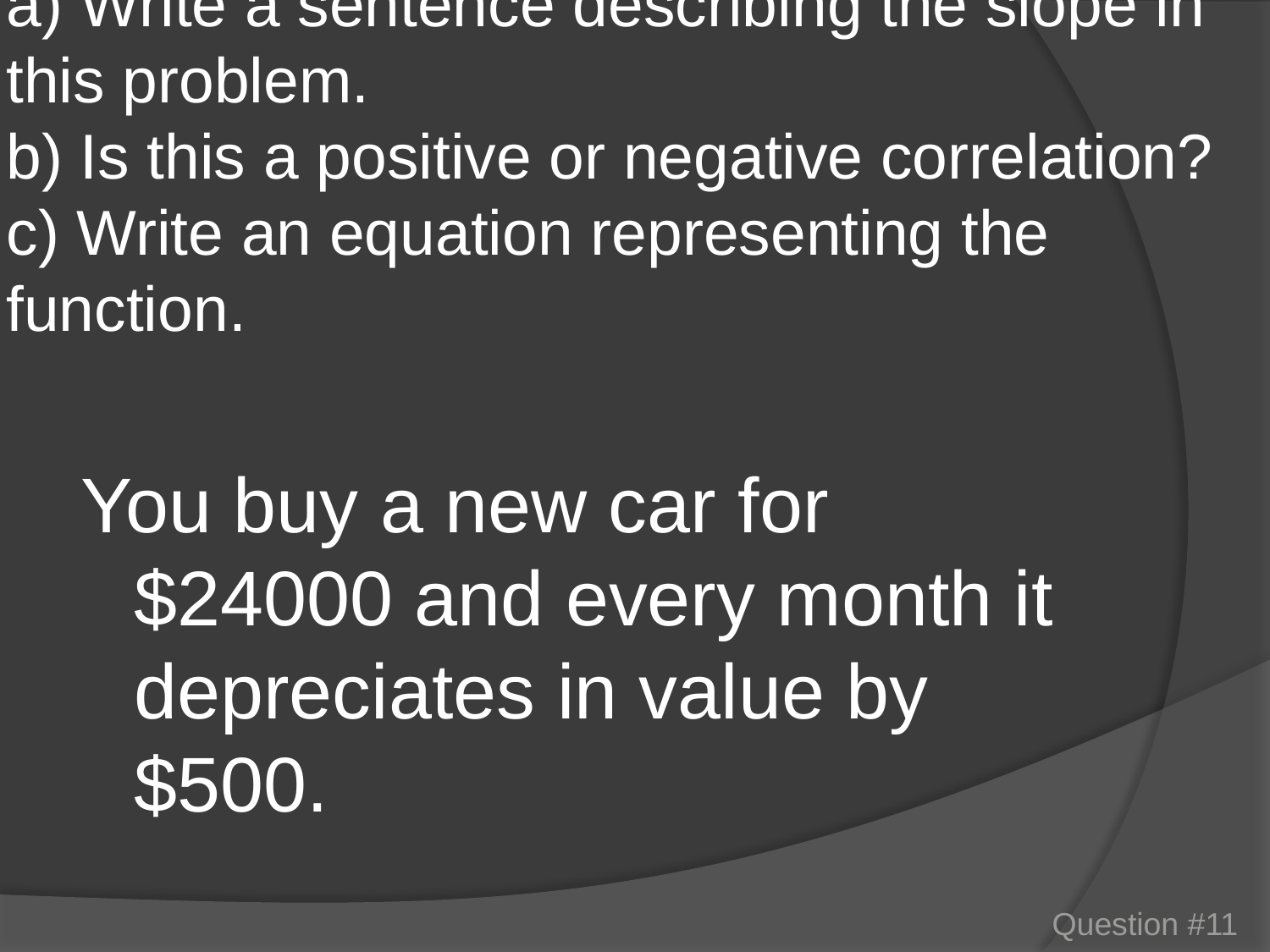

# a) Write a sentence describing the slope in this problem. b) Is this a positive or negative correlation? c) Write an equation representing the function.

You buy a new car for $24000 and every month it depreciates in value by $500.

Question #11